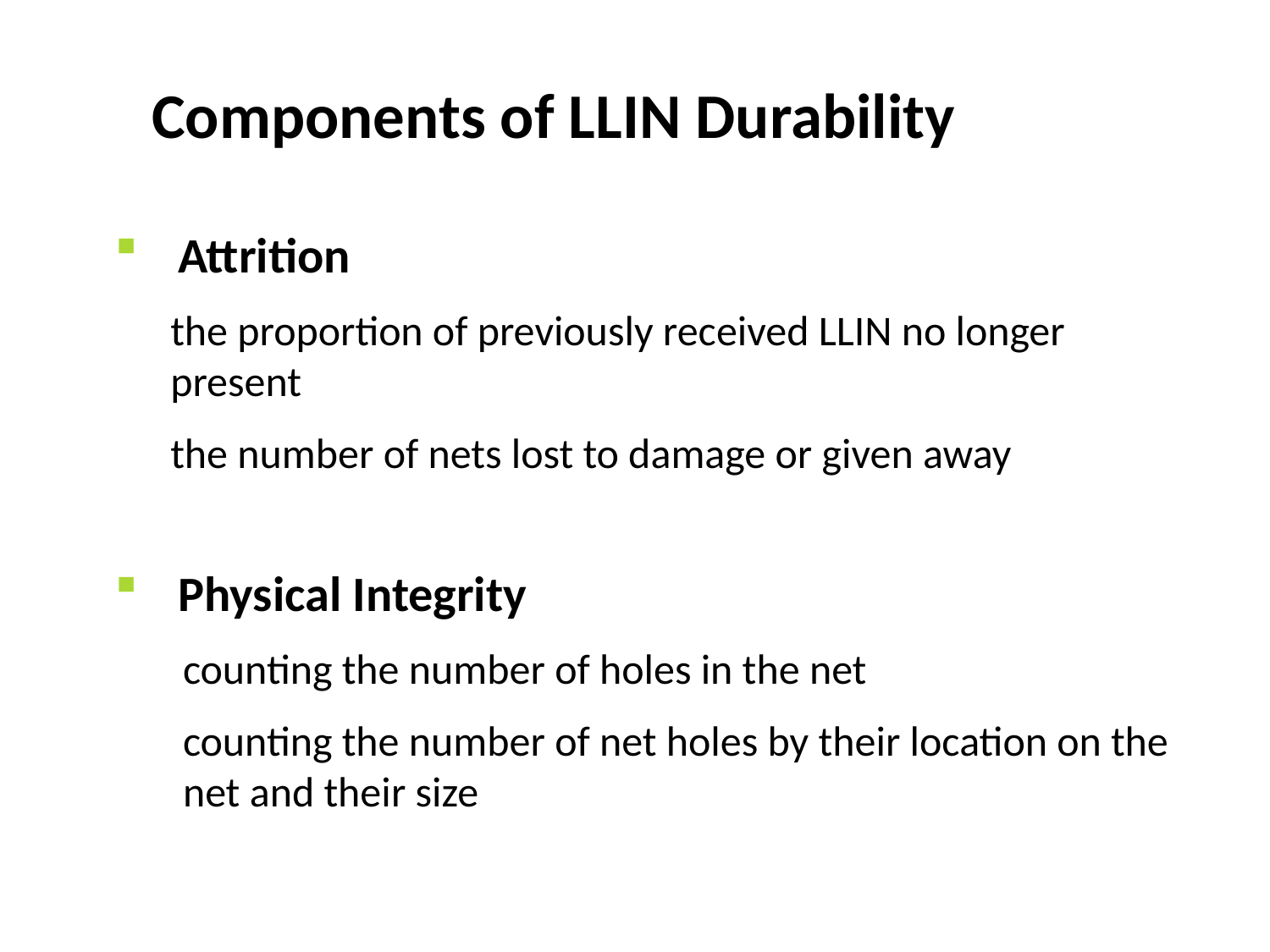

# Components of LLIN Durability
Attrition
the proportion of previously received LLIN no longer present
the number of nets lost to damage or given away

Physical Integrity
counting the number of holes in the net
counting the number of net holes by their location on the net and their size